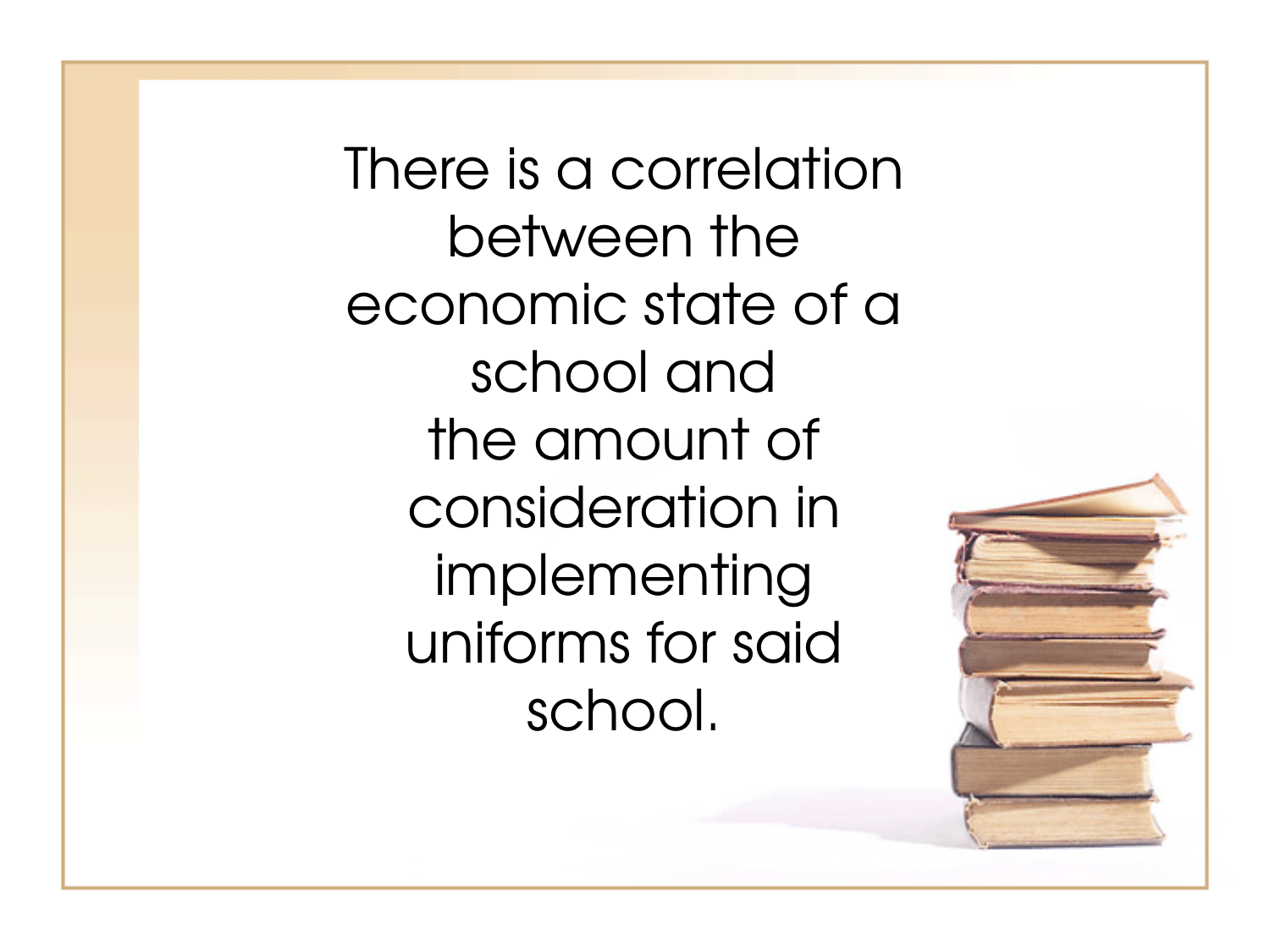

There is a correlation between the
economic state of a school and
the amount of consideration in
implementing uniforms for said
school.